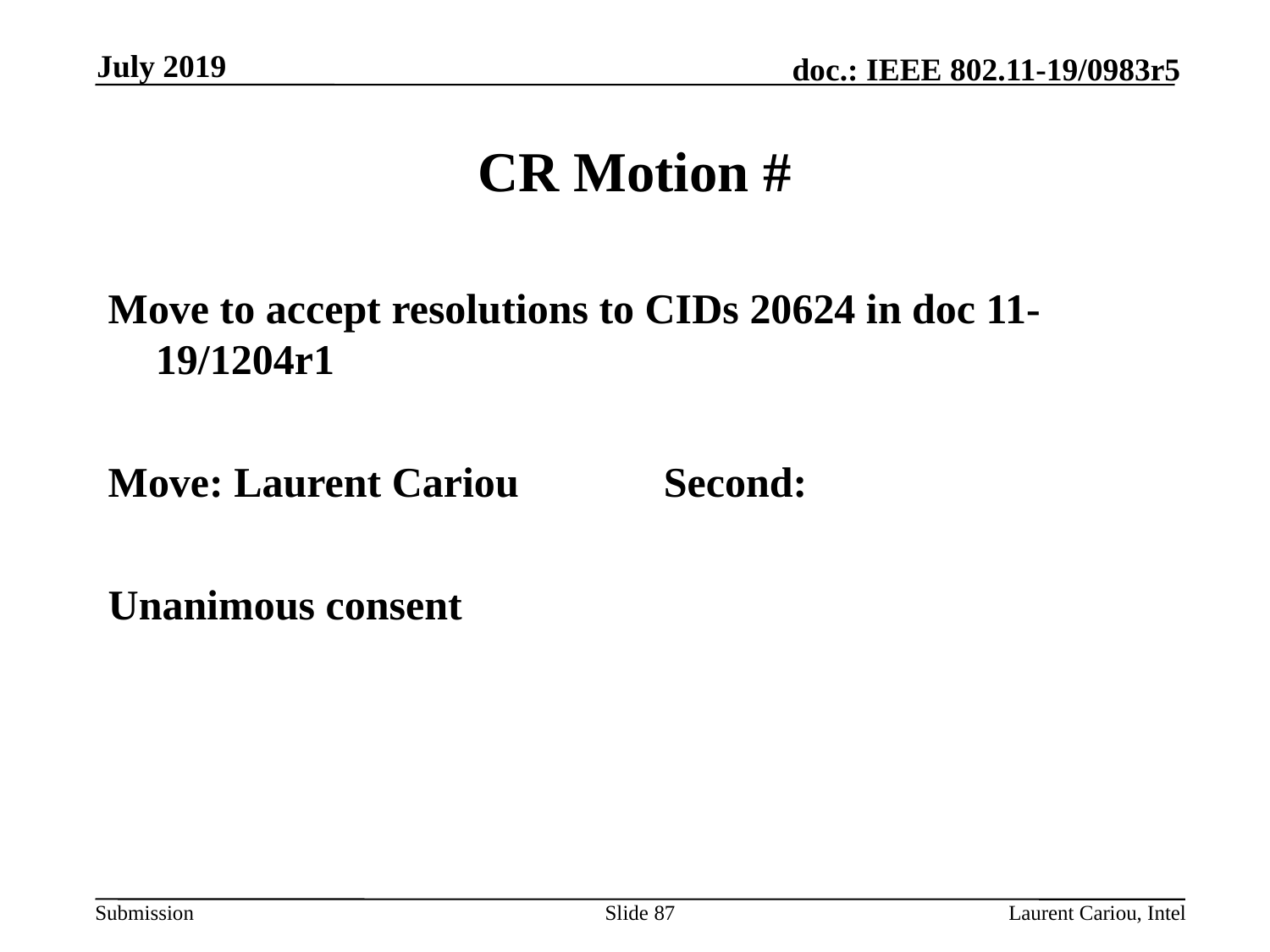

July 2019
# CR Motion #
Move to accept resolutions to CIDs 20624 in doc 11-19/1204r1

Move: Laurent Cariou		Second:

Unanimous consent
Slide 87
Laurent Cariou, Intel